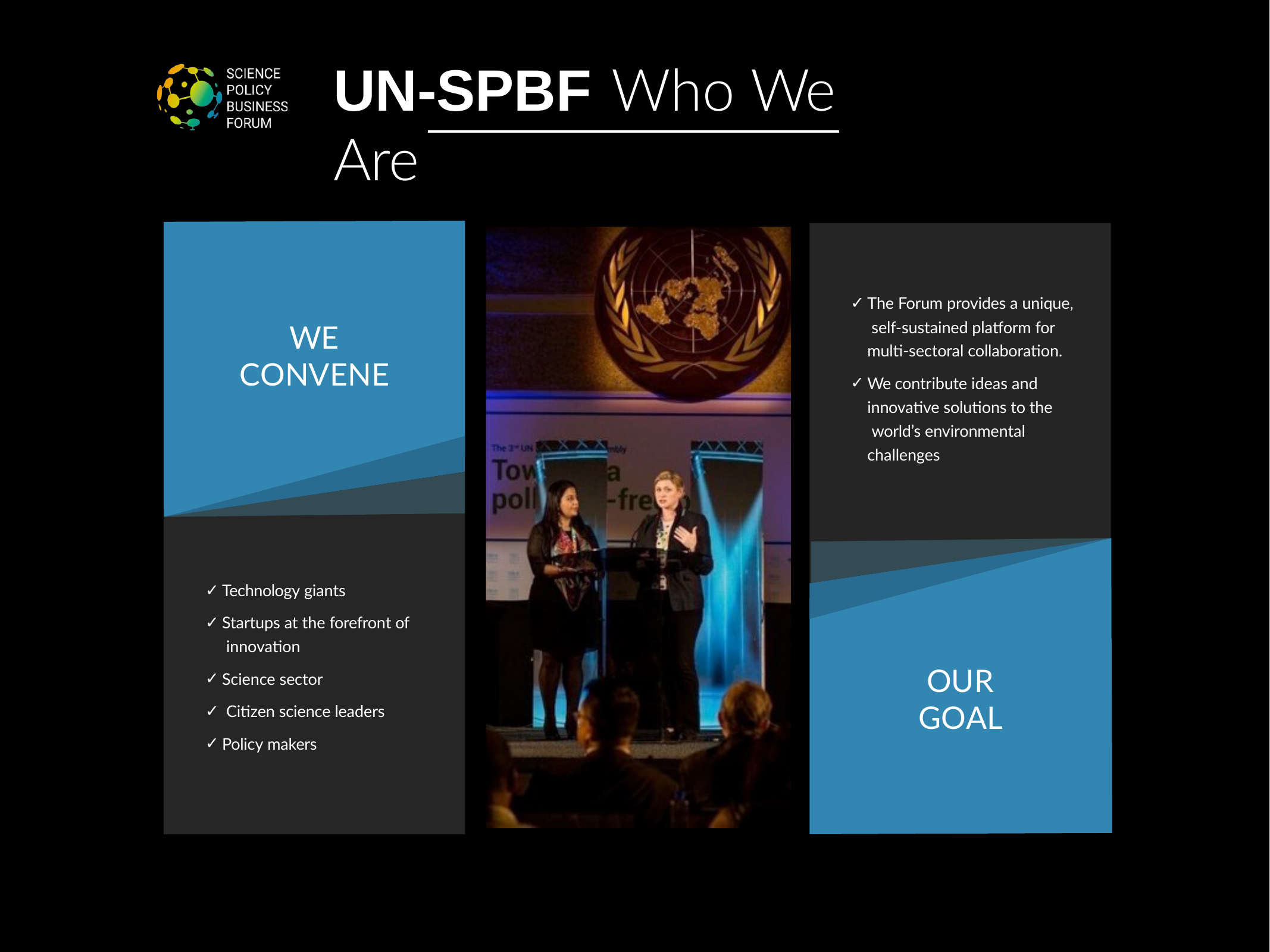

# UN-SPBF	Who We Are

The Forum provides a unique,  self-sustained platform for  multi-sectoral collaboration.
We contribute ideas and  innovative solutions to the  world’s environmental  challenges
WE  CONVENE

Technology giants
Startups at the forefront of  innovation
Science sector
Citizen science leaders
Policy makers
OUR  GOAL